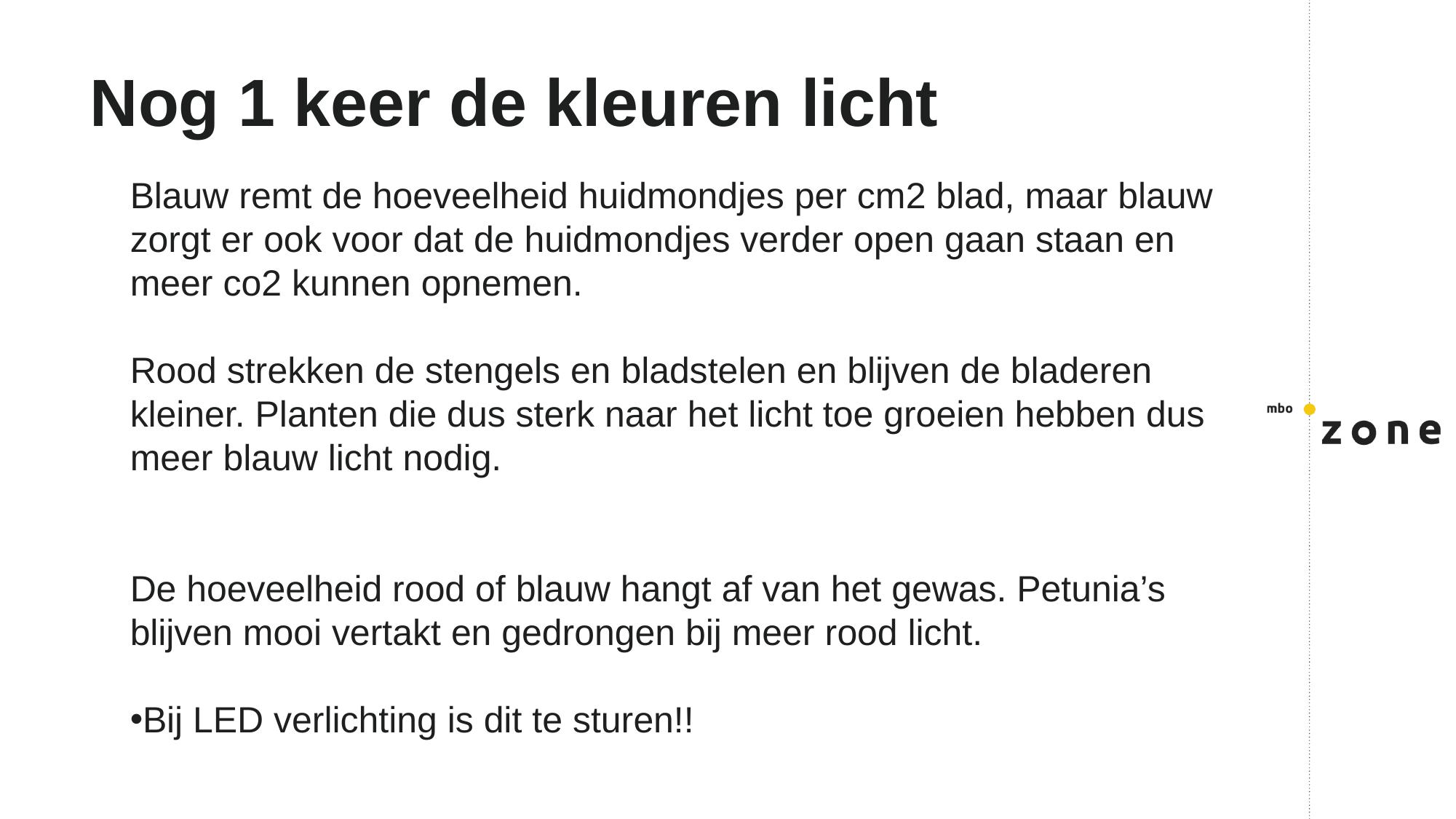

# Nog 1 keer de kleuren licht
Blauw remt de hoeveelheid huidmondjes per cm2 blad, maar blauw zorgt er ook voor dat de huidmondjes verder open gaan staan en meer co2 kunnen opnemen.

Rood strekken de stengels en bladstelen en blijven de bladeren kleiner. Planten die dus sterk naar het licht toe groeien hebben dus meer blauw licht nodig.

De hoeveelheid rood of blauw hangt af van het gewas. Petunia’s blijven mooi vertakt en gedrongen bij meer rood licht.

Bij LED verlichting is dit te sturen!!